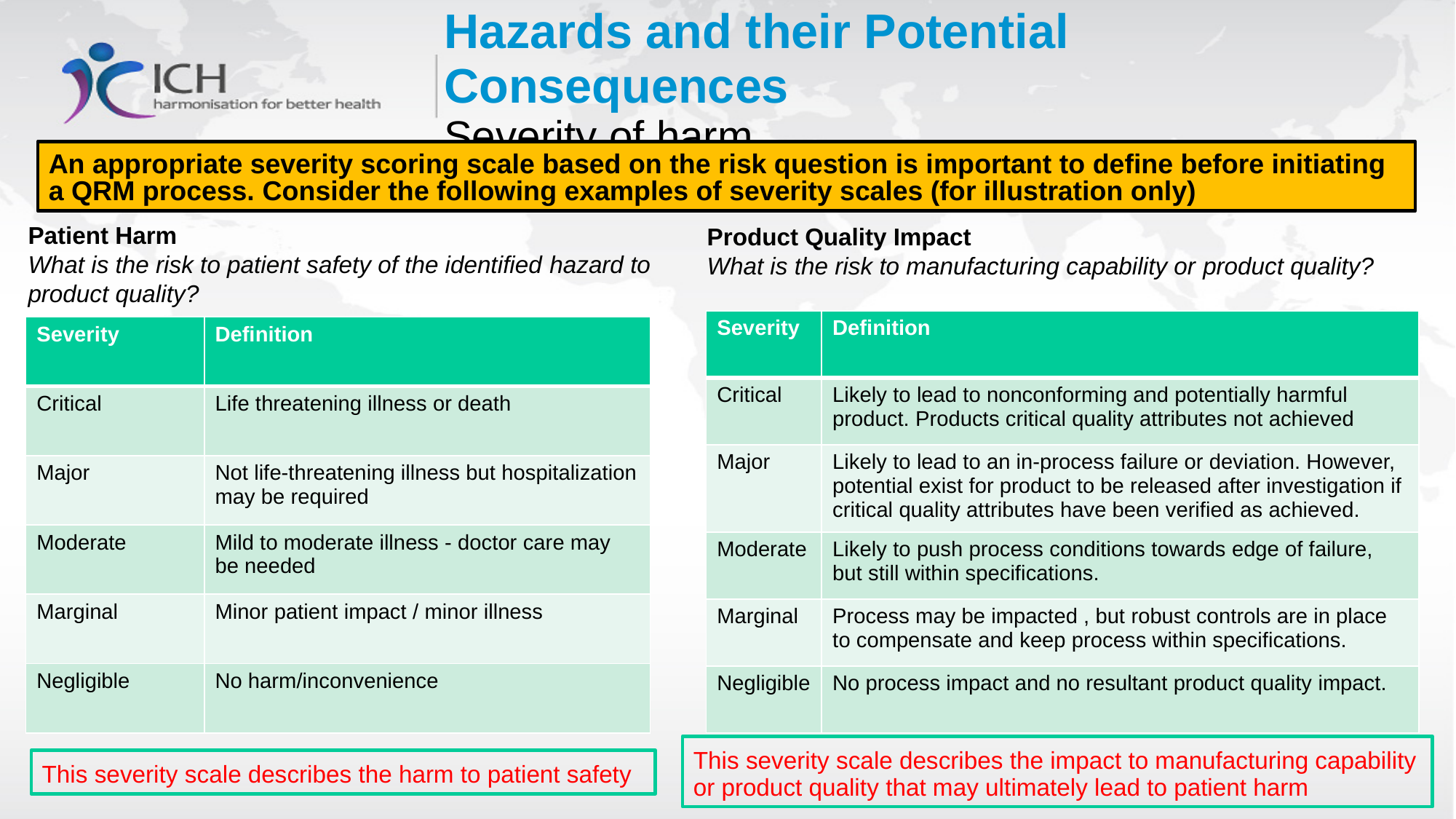

# Hazards and their Potential Consequences Severity of harm
An appropriate severity scoring scale based on the risk question is important to define before initiating a QRM process. Consider the following examples of severity scales (for illustration only)
Patient Harm
What is the risk to patient safety of the identified hazard to product quality?
Product Quality Impact
What is the risk to manufacturing capability or product quality?

| Severity | Definition |
| --- | --- |
| Critical | Likely to lead to nonconforming and potentially harmful product. Products critical quality attributes not achieved |
| Major | Likely to lead to an in-process failure or deviation. However, potential exist for product to be released after investigation if critical quality attributes have been verified as achieved. |
| Moderate | Likely to push process conditions towards edge of failure, but still within specifications. |
| Marginal | Process may be impacted , but robust controls are in place to compensate and keep process within specifications. |
| Negligible | No process impact and no resultant product quality impact. |
| Severity | Definition |
| --- | --- |
| Critical | Life threatening illness or death |
| Major | Not life-threatening illness but hospitalization may be required |
| Moderate | Mild to moderate illness - doctor care may be needed |
| Marginal | Minor patient impact / minor illness |
| Negligible | No harm/inconvenience |
This severity scale describes the impact to manufacturing capability or product quality that may ultimately lead to patient harm
This severity scale describes the harm to patient safety